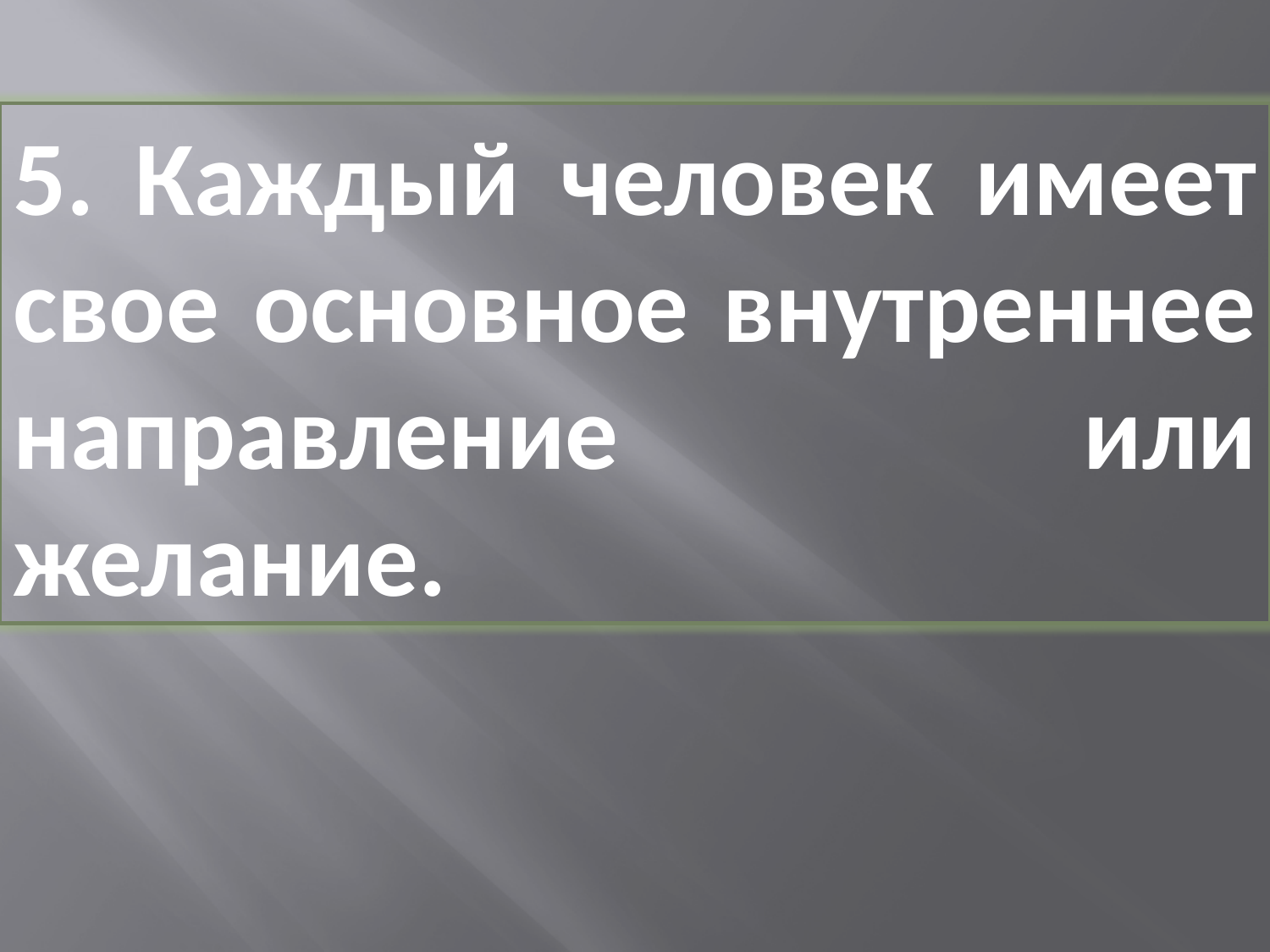

5. Каждый человек имеет свое основное внутреннее направление или желание.